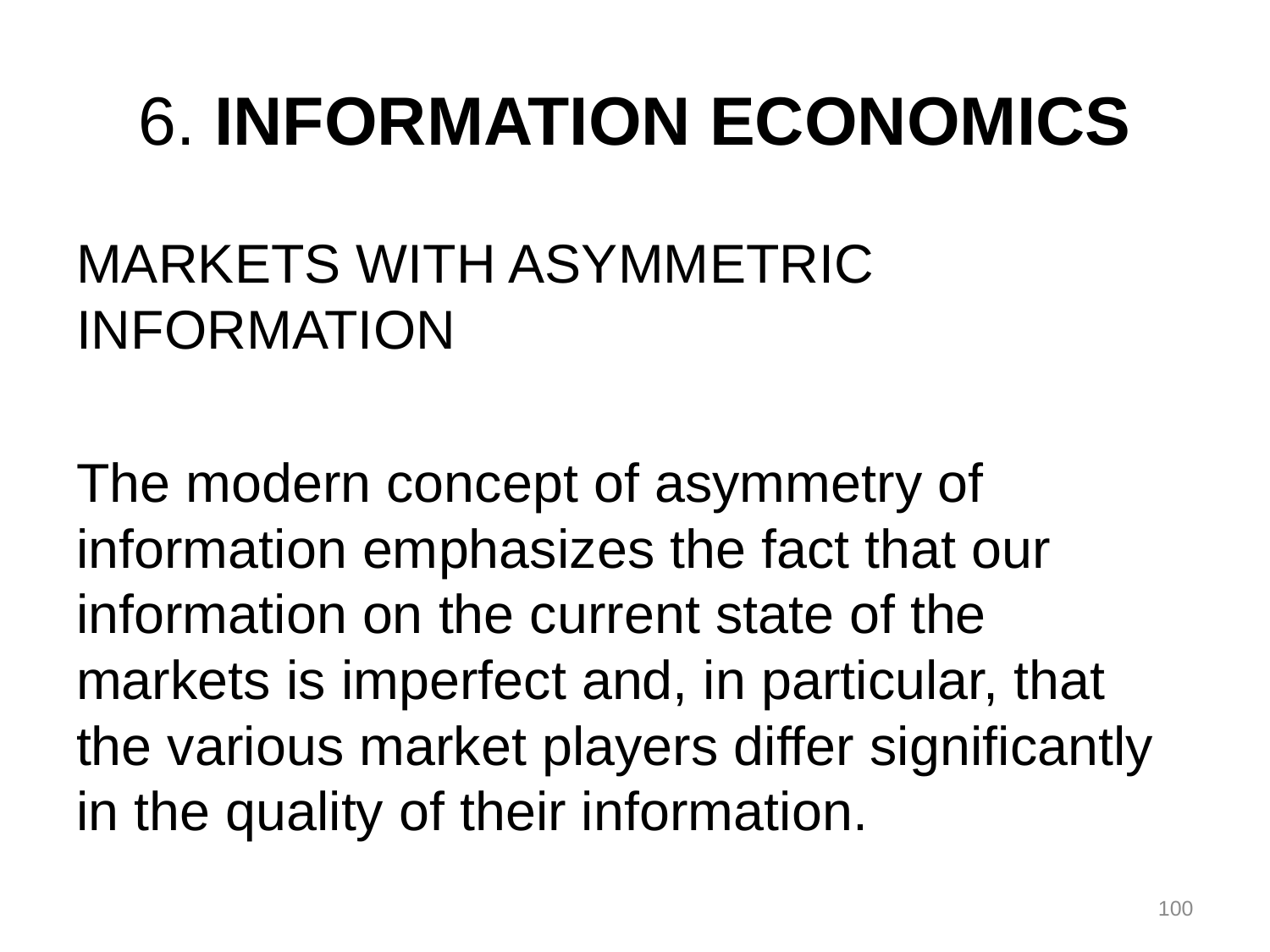

# 6. Information Economics
MARKETS WITH ASYMMETRIC INFORMATION

The modern concept of asymmetry of information emphasizes the fact that our information on the current state of the markets is imperfect and, in particular, that the various market players differ significantly in the quality of their information.
100